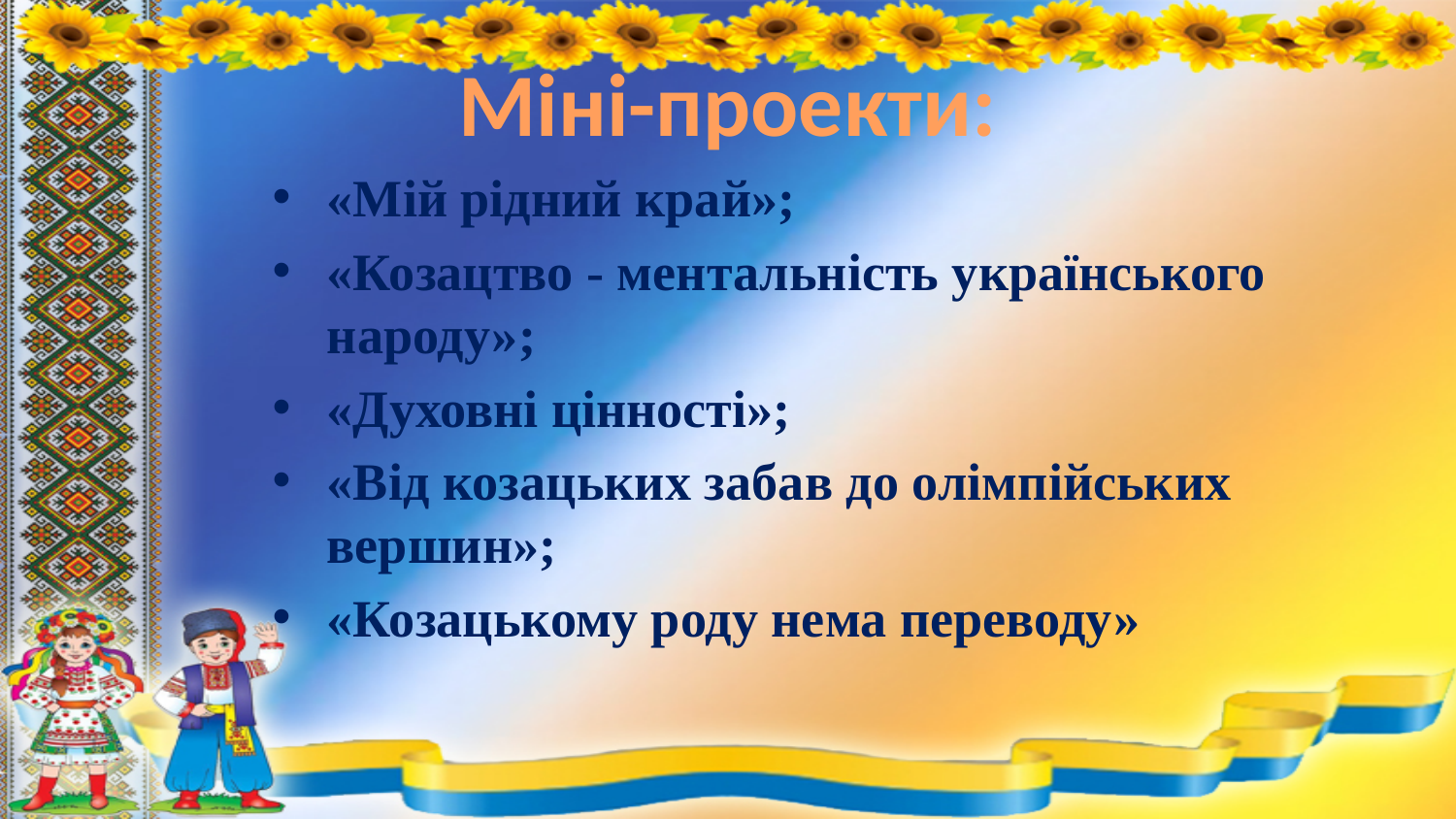

# Міні-проекти:
«Мій рідний край»;
«Козацтво - ментальність українського народу»;
«Духовні цінності»;
«Від козацьких забав до олімпійських вершин»;
«Козацькому роду нема переводу»